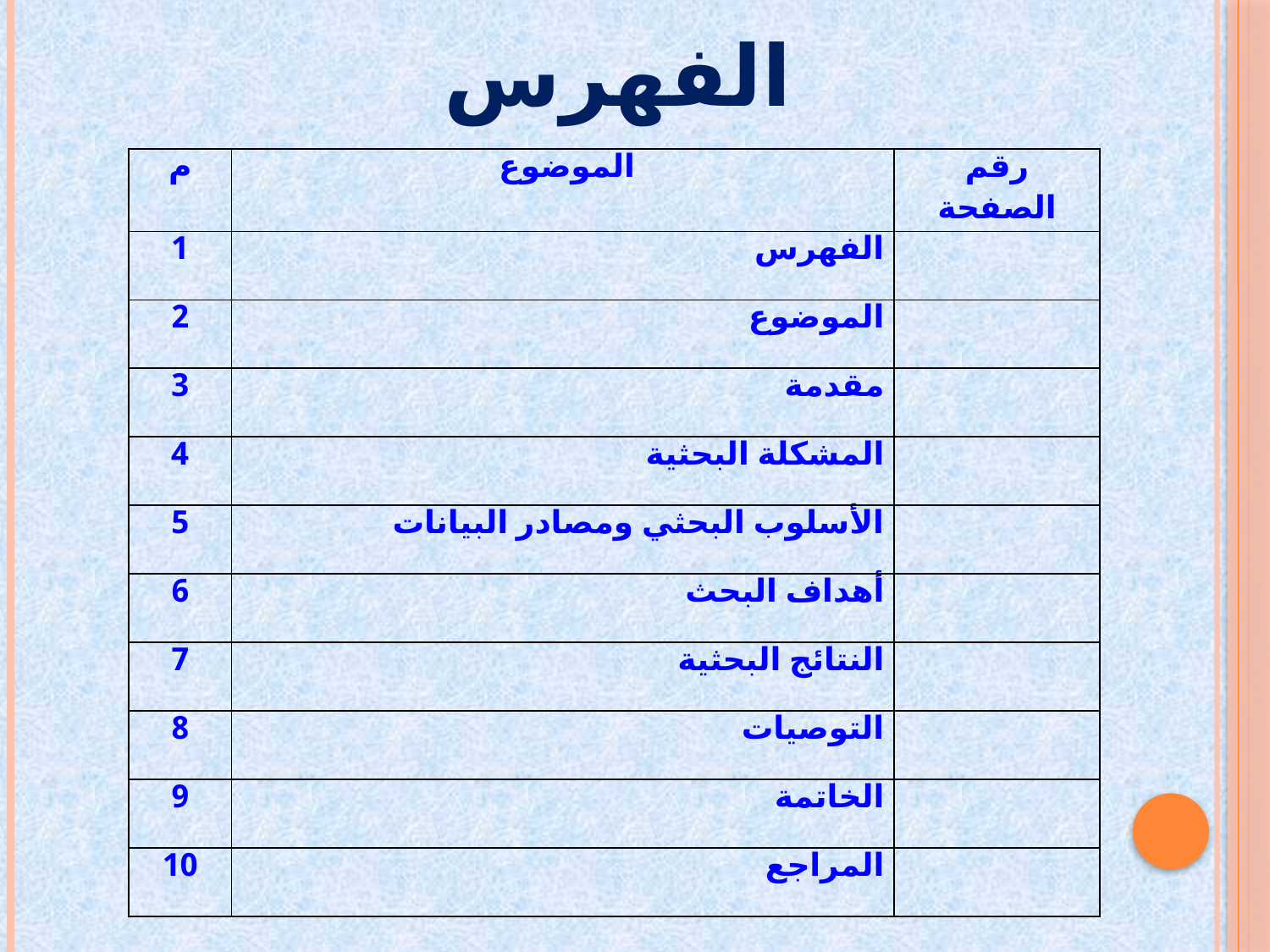

# الفهرس
| م | الموضوع | رقم الصفحة |
| --- | --- | --- |
| 1 | الفهرس |  |
| 2 | الموضوع |  |
| 3 | مقدمة |  |
| 4 | المشكلة البحثية |  |
| 5 | الأسلوب البحثي ومصادر البيانات |  |
| 6 | أهداف البحث |  |
| 7 | النتائج البحثية |  |
| 8 | التوصيات |  |
| 9 | الخاتمة |  |
| 10 | المراجع |  |